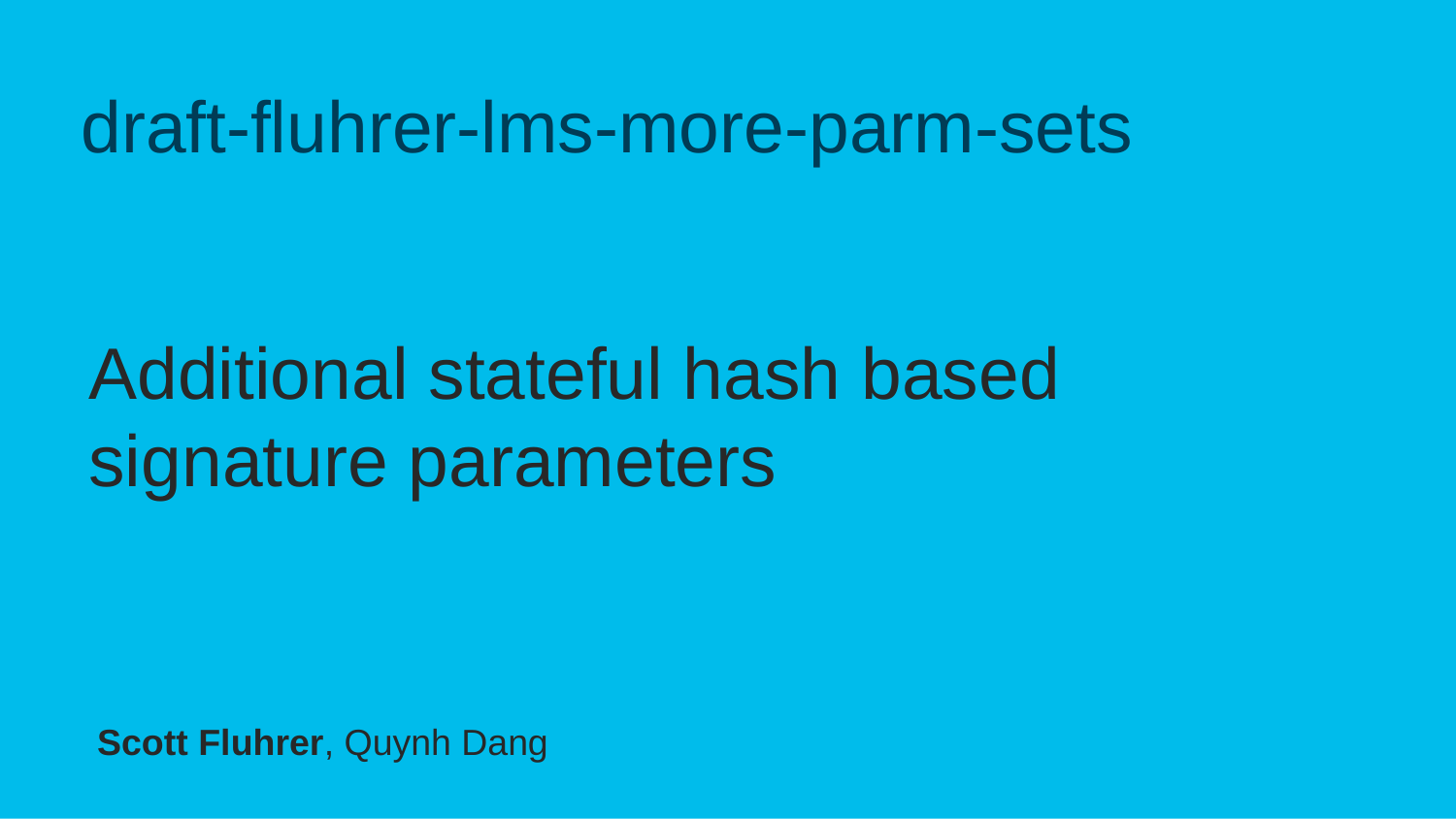

# draft-fluhrer-lms-more-parm-sets
Additional stateful hash based
signature parameters
Scott Fluhrer, Quynh Dang